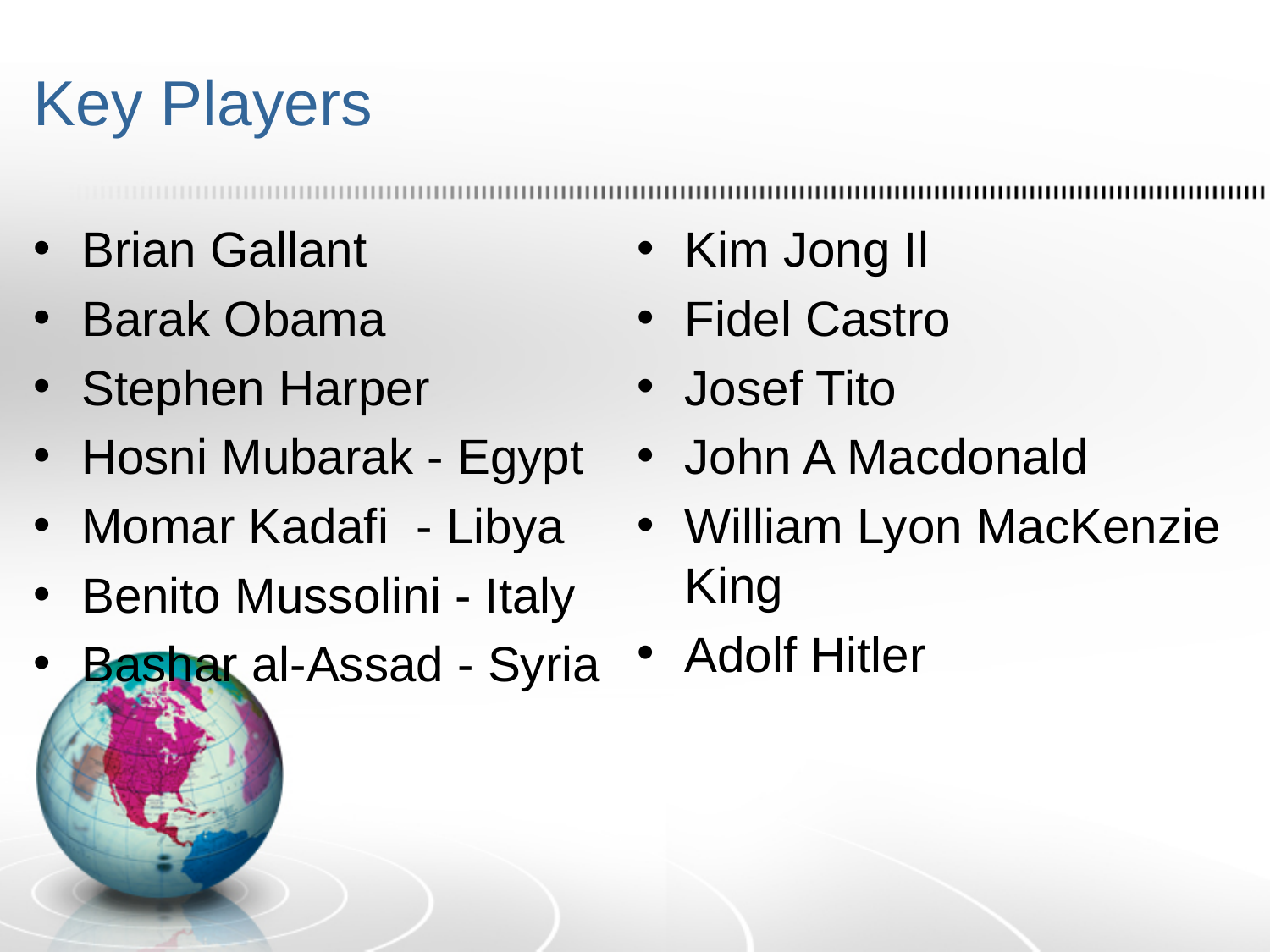

# Key Players
Brian Gallant
Barak Obama
Stephen Harper
Hosni Mubarak - Egypt
Momar Kadafi  - Libya
Benito Mussolini - Italy
Bashar al-Assad - Syria

Kim Jong Il
Fidel Castro
Josef Tito
John A Macdonald
William Lyon MacKenzie King
Adolf Hitler